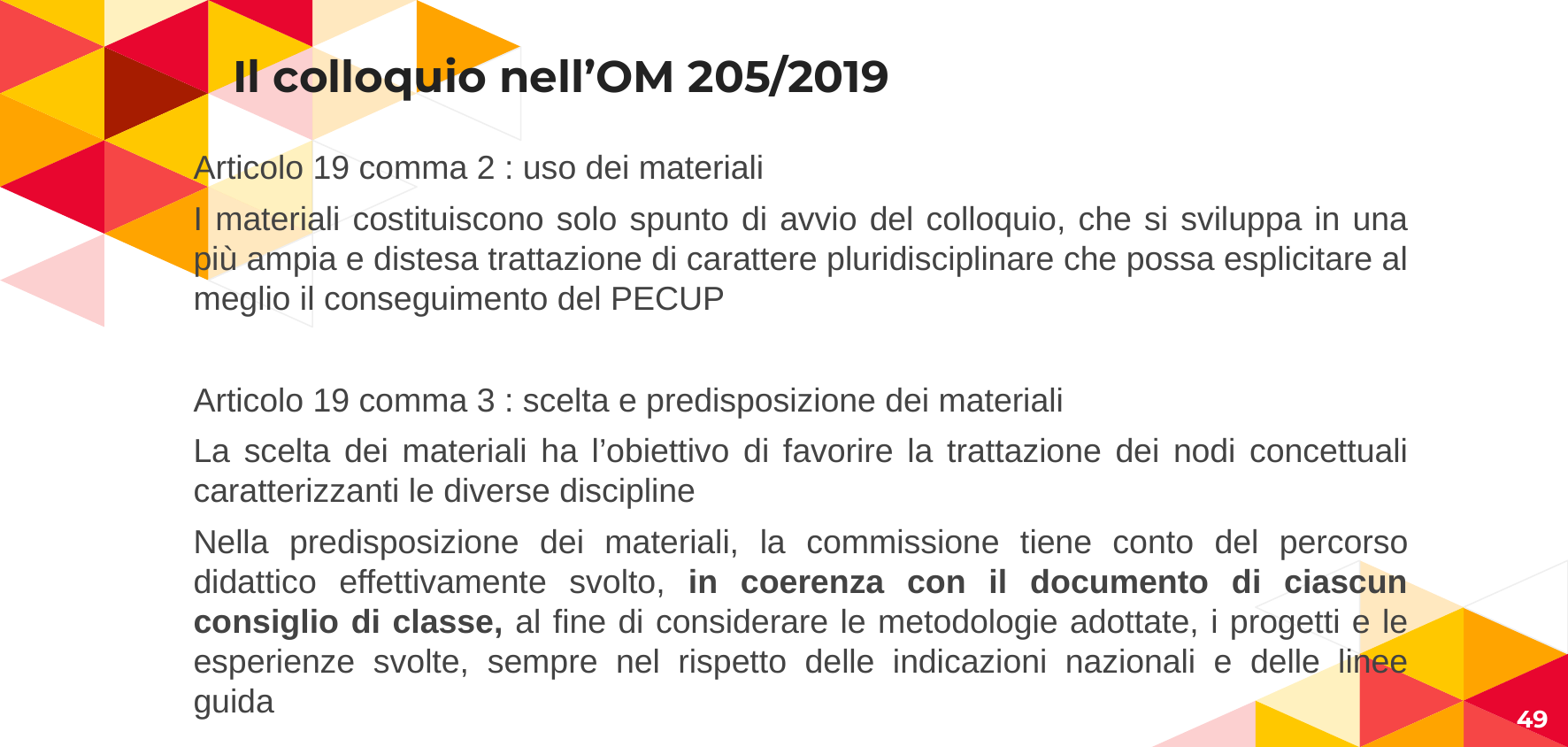

# Il colloquio nell’OM 205/2019
Articolo 19 comma 2 : uso dei materiali
I materiali costituiscono solo spunto di avvio del colloquio, che si sviluppa in una più ampia e distesa trattazione di carattere pluridisciplinare che possa esplicitare al meglio il conseguimento del PECUP

Articolo 19 comma 3 : scelta e predisposizione dei materiali
La scelta dei materiali ha l’obiettivo di favorire la trattazione dei nodi concettuali caratterizzanti le diverse discipline
Nella predisposizione dei materiali, la commissione tiene conto del percorso didattico effettivamente svolto, in coerenza con il documento di ciascun consiglio di classe, al fine di considerare le metodologie adottate, i progetti e le esperienze svolte, sempre nel rispetto delle indicazioni nazionali e delle linee guida
49